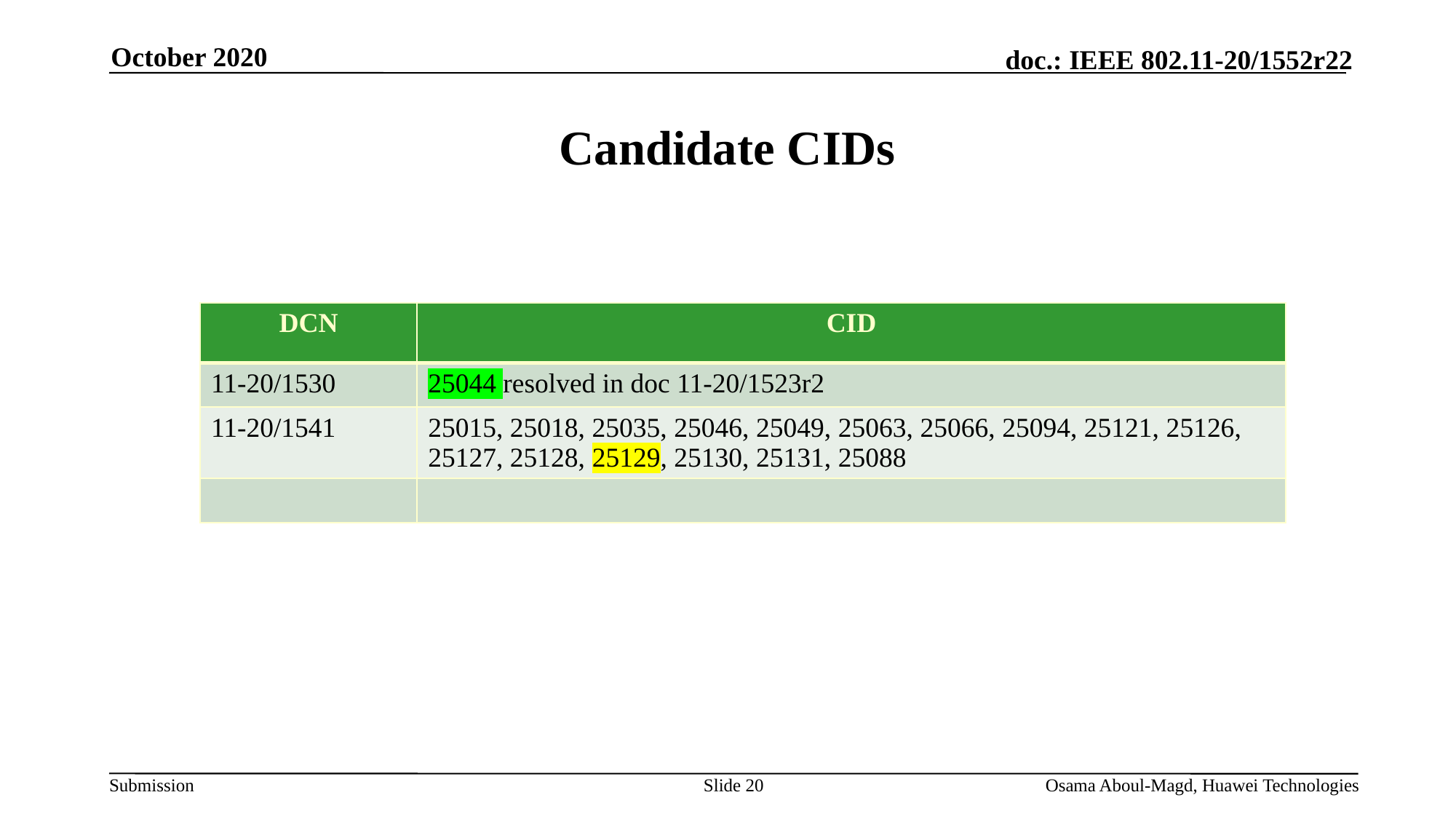

October 2020
# Candidate CIDs
| DCN | CID |
| --- | --- |
| 11-20/1530 | 25044 resolved in doc 11-20/1523r2 |
| 11-20/1541 | 25015, 25018, 25035, 25046, 25049, 25063, 25066, 25094, 25121, 25126, 25127, 25128, 25129, 25130, 25131, 25088 |
|  |  |
Slide 20
Osama Aboul-Magd, Huawei Technologies